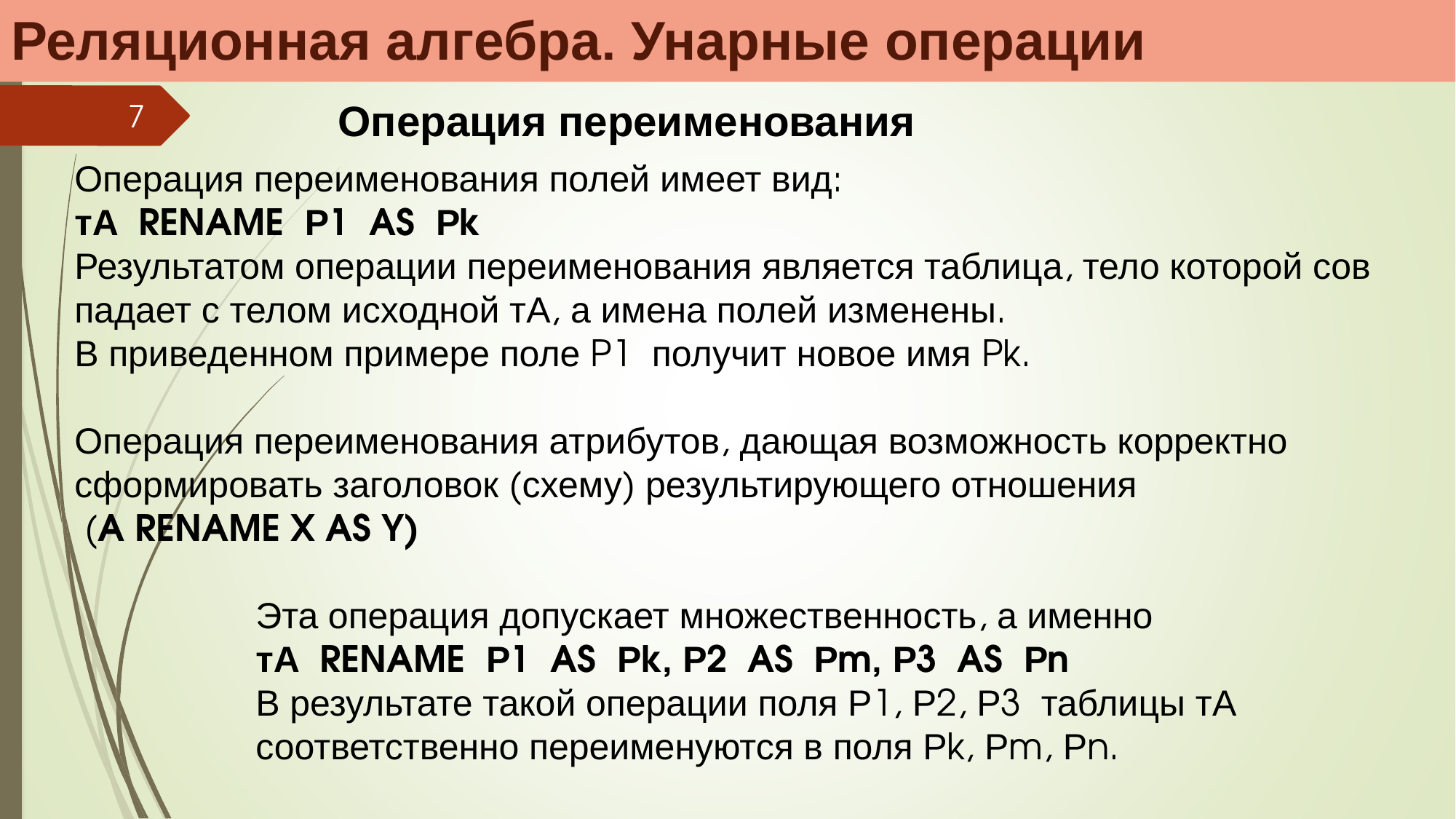

Реляционная алгебра. Унарные операции
Операция переименования
7
Операция переименования полей имеет вид:
тА  RENAME  Р1  AS  Рk
Результатом операции переименования является таблица, тело которой сов­падает с телом исходной тА, а имена полей изменены.
В приведенном примере поле P1  получит новое имя Pk.

Операция переименования атрибутов, дающая возможность корректно сформировать заголовок (схему) результирующего отношения
 (A RENAME X AS Y)

Эта операция допускает множественность, а именно
тА  RENAME  Р1  AS  Рk, Р2  AS  Рm, Р3  AS  Рn
В результате такой операции поля Р1, Р2, Р3  таблицы тА соответственно переименуются в поля Рk, Рm, Рn.